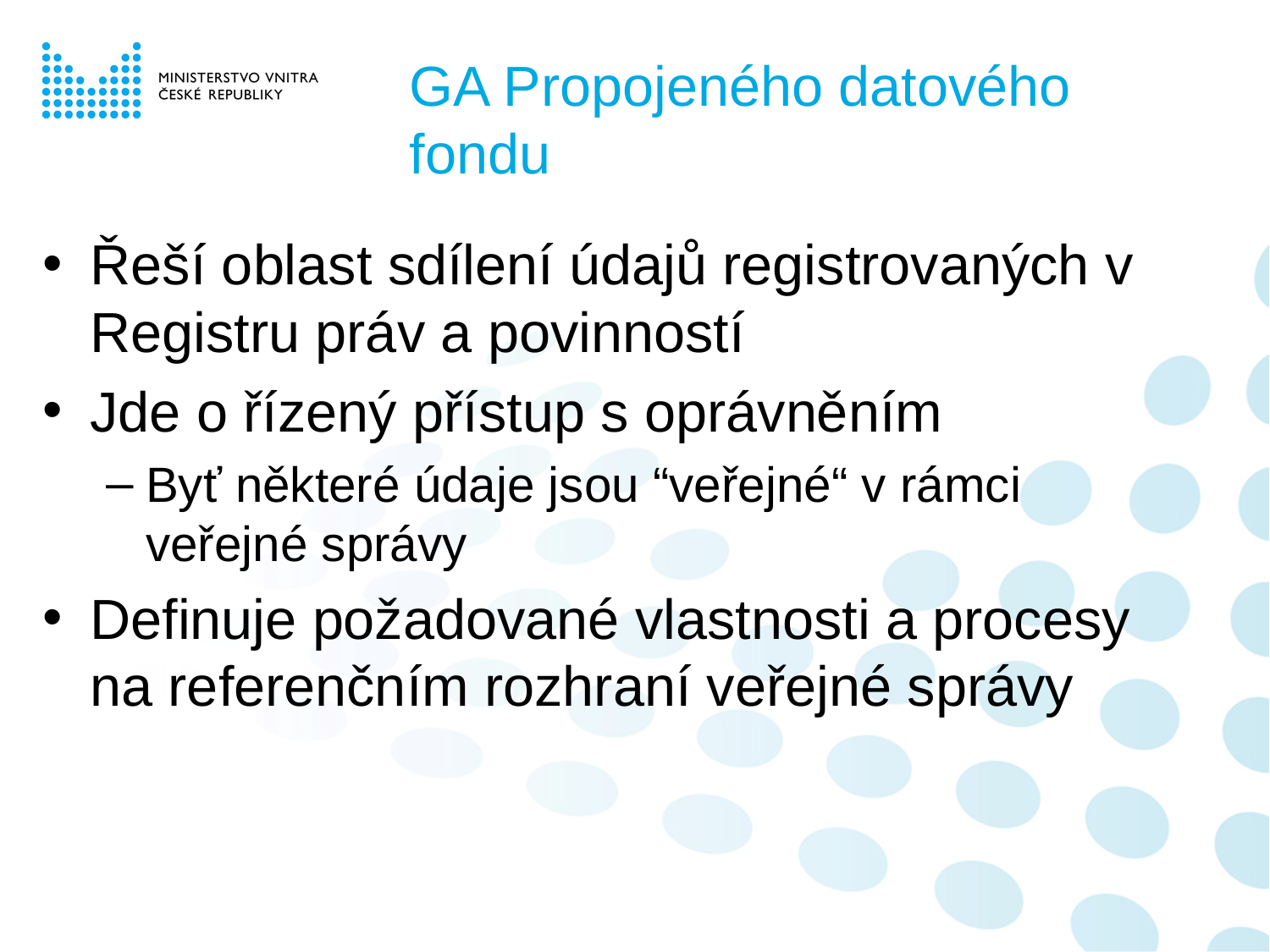

# GA Propojeného datového fondu
Řeší oblast sdílení údajů registrovaných v Registru práv a povinností
Jde o řízený přístup s oprávněním
Byť některé údaje jsou “veřejné“ v rámci veřejné správy
Definuje požadované vlastnosti a procesy na referenčním rozhraní veřejné správy